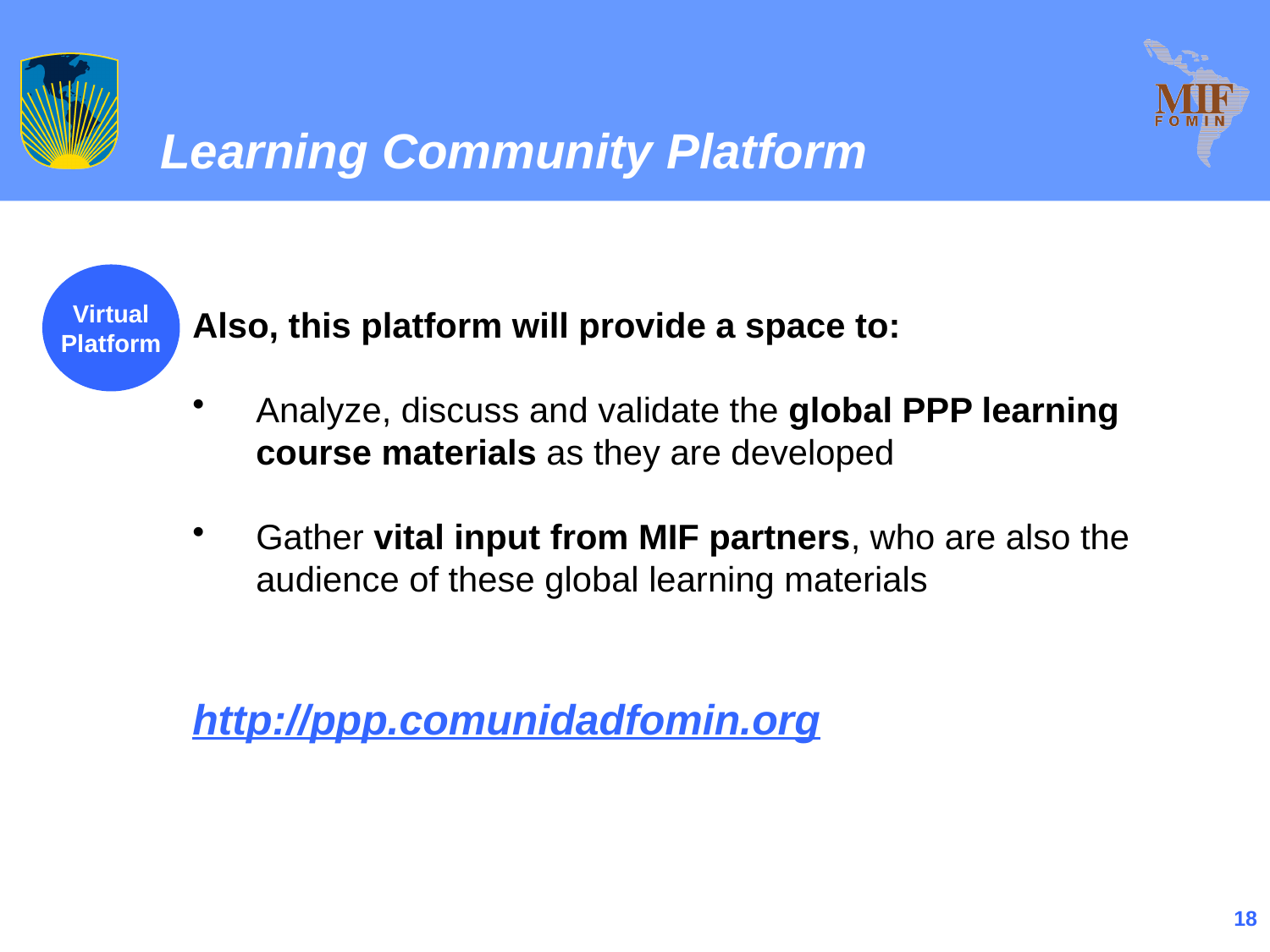

Learning Community Platform

Also, this platform will provide a space to:

Analyze, discuss and validate the global PPP learning course materials as they are developed

Gather vital input from MIF partners, who are also the audience of these global learning materials

http://ppp.comunidadfomin.org

Virtual
Platform